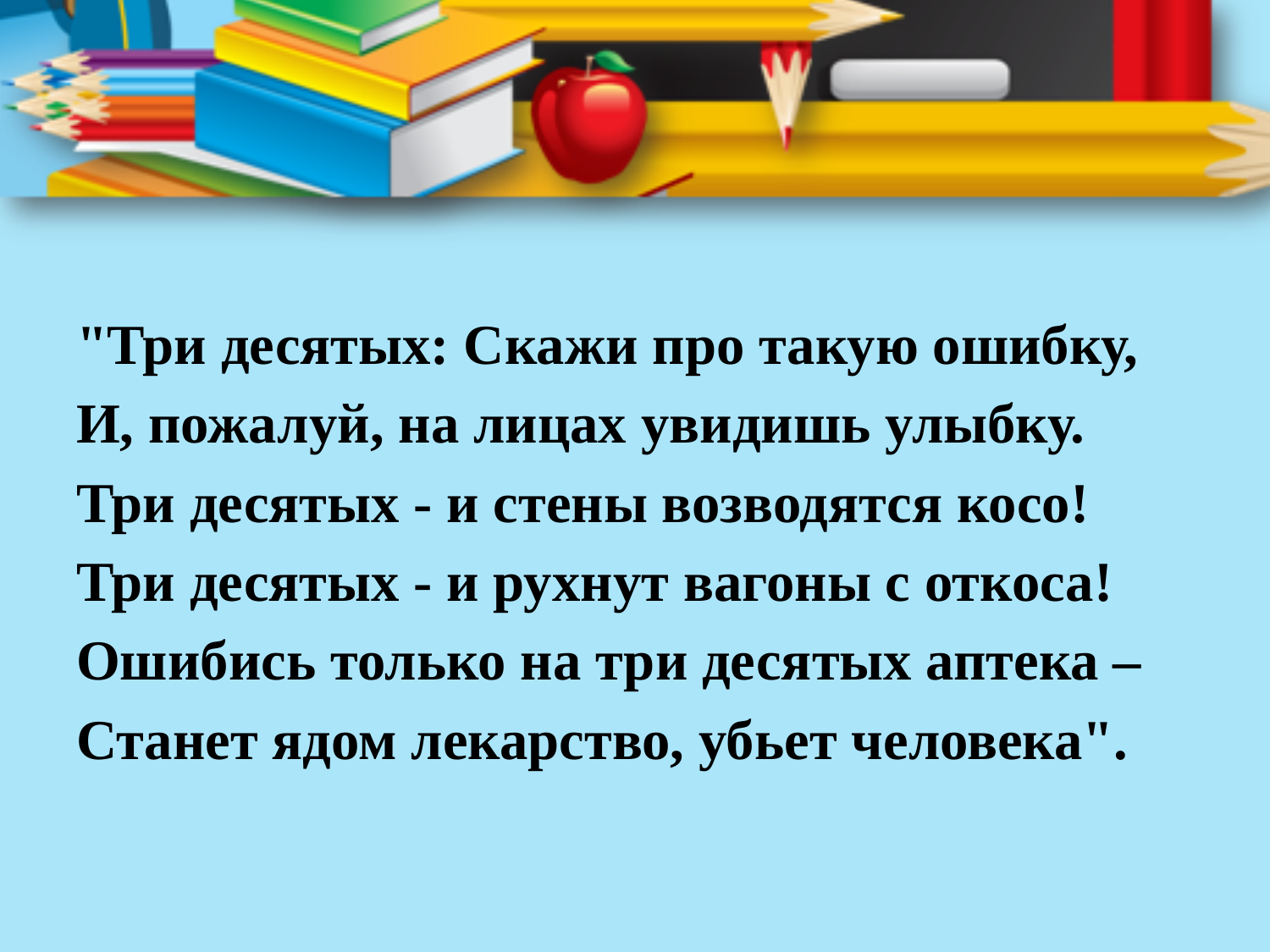

"Три десятых: Скажи про такую ошибку,
И, пожалуй, на лицах увидишь улыбку.
Три десятых - и стены возводятся косо!
Три десятых - и рухнут вагоны с откоса!
Ошибись только на три десятых аптека –
Станет ядом лекарство, убьет человека".